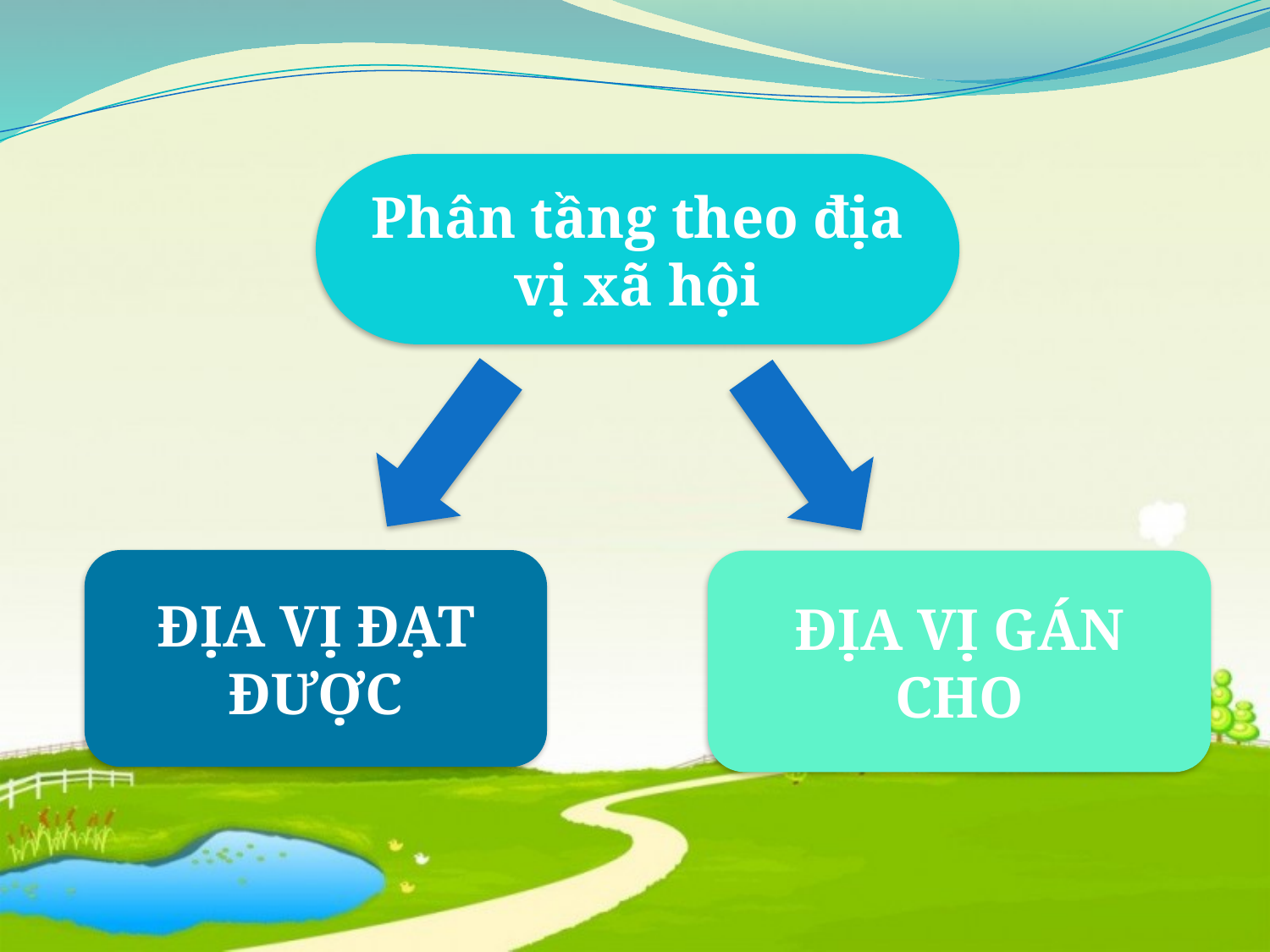

Phân tầng theo địa vị xã hội

ĐỊA VỊ ĐẠT ĐƯỢC
ĐỊA VỊ GÁN CHO